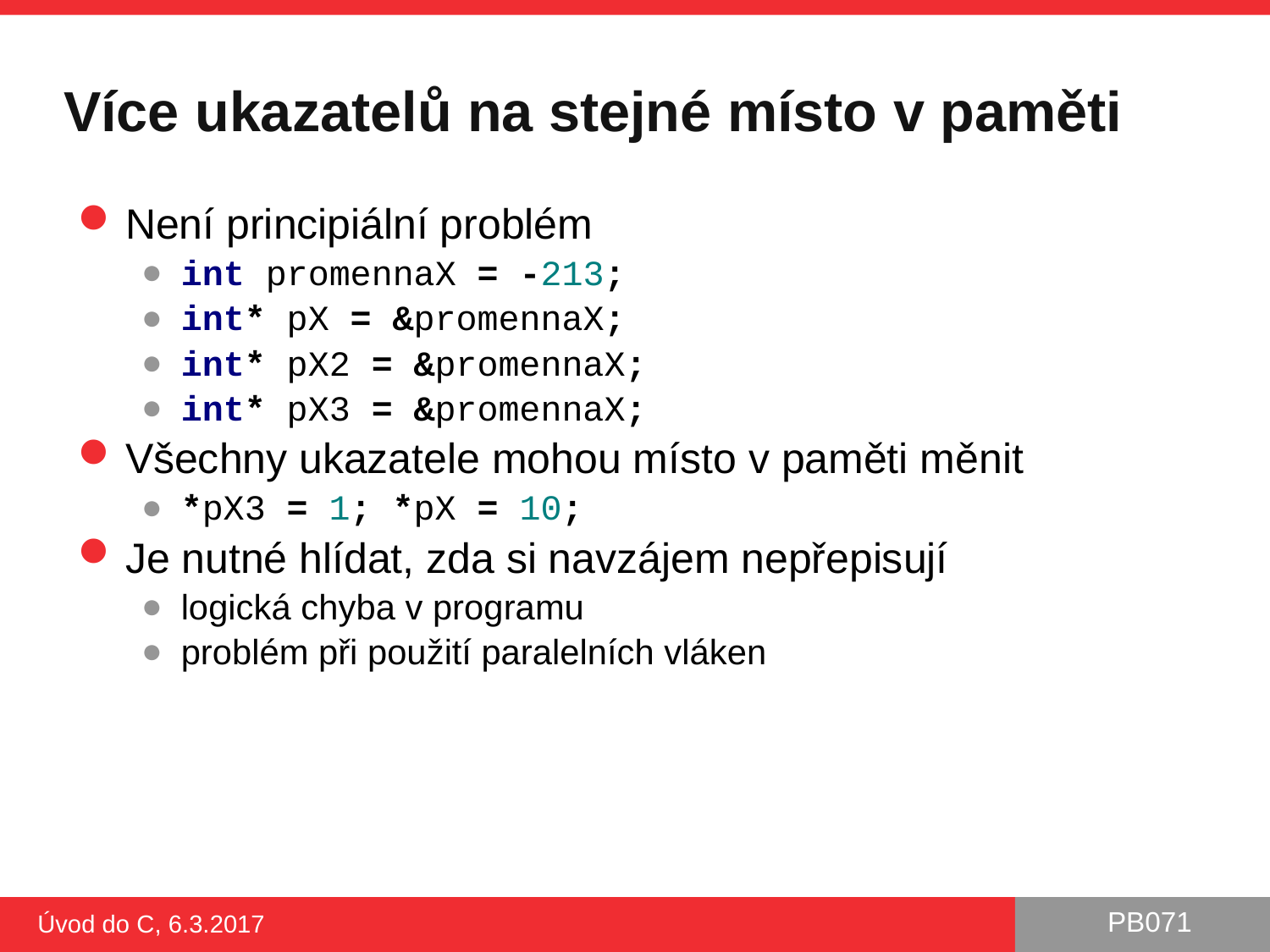

# Více ukazatelů na stejné místo v paměti
Není principiální problém
int promennaX = -213;
int* pX = &promennaX;
int* pX2 = &promennaX;
int* pX3 = &promennaX;
Všechny ukazatele mohou místo v paměti měnit
*pX3 = 1; *pX = 10;
Je nutné hlídat, zda si navzájem nepřepisují
logická chyba v programu
problém při použití paralelních vláken
Úvod do C, 6.3.2017